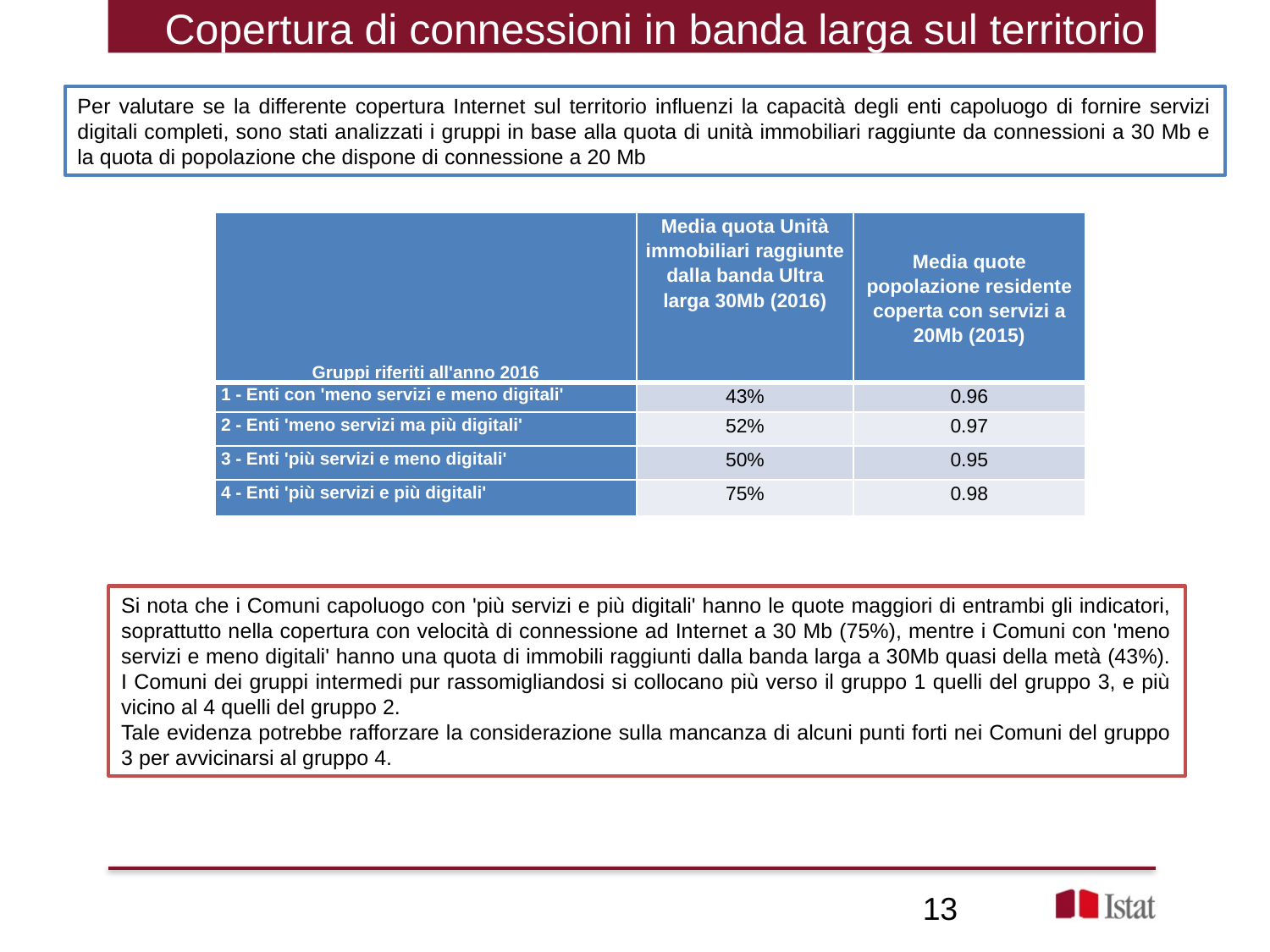

# Copertura di connessioni in banda larga sul territorio
Per valutare se la differente copertura Internet sul territorio influenzi la capacità degli enti capoluogo di fornire servizi digitali completi, sono stati analizzati i gruppi in base alla quota di unità immobiliari raggiunte da connessioni a 30 Mb e la quota di popolazione che dispone di connessione a 20 Mb
| Gruppi riferiti all'anno 2016 | Media quota Unità immobiliari raggiunte dalla banda Ultra larga 30Mb (2016) | Media quote popolazione residente coperta con servizi a 20Mb (2015) |
| --- | --- | --- |
| 1 - Enti con 'meno servizi e meno digitali' | 43% | 0.96 |
| 2 - Enti 'meno servizi ma più digitali' | 52% | 0.97 |
| 3 - Enti 'più servizi e meno digitali' | 50% | 0.95 |
| 4 - Enti 'più servizi e più digitali' | 75% | 0.98 |
Si nota che i Comuni capoluogo con 'più servizi e più digitali' hanno le quote maggiori di entrambi gli indicatori, soprattutto nella copertura con velocità di connessione ad Internet a 30 Mb (75%), mentre i Comuni con 'meno servizi e meno digitali' hanno una quota di immobili raggiunti dalla banda larga a 30Mb quasi della metà (43%). I Comuni dei gruppi intermedi pur rassomigliandosi si collocano più verso il gruppo 1 quelli del gruppo 3, e più vicino al 4 quelli del gruppo 2.
Tale evidenza potrebbe rafforzare la considerazione sulla mancanza di alcuni punti forti nei Comuni del gruppo 3 per avvicinarsi al gruppo 4.
13